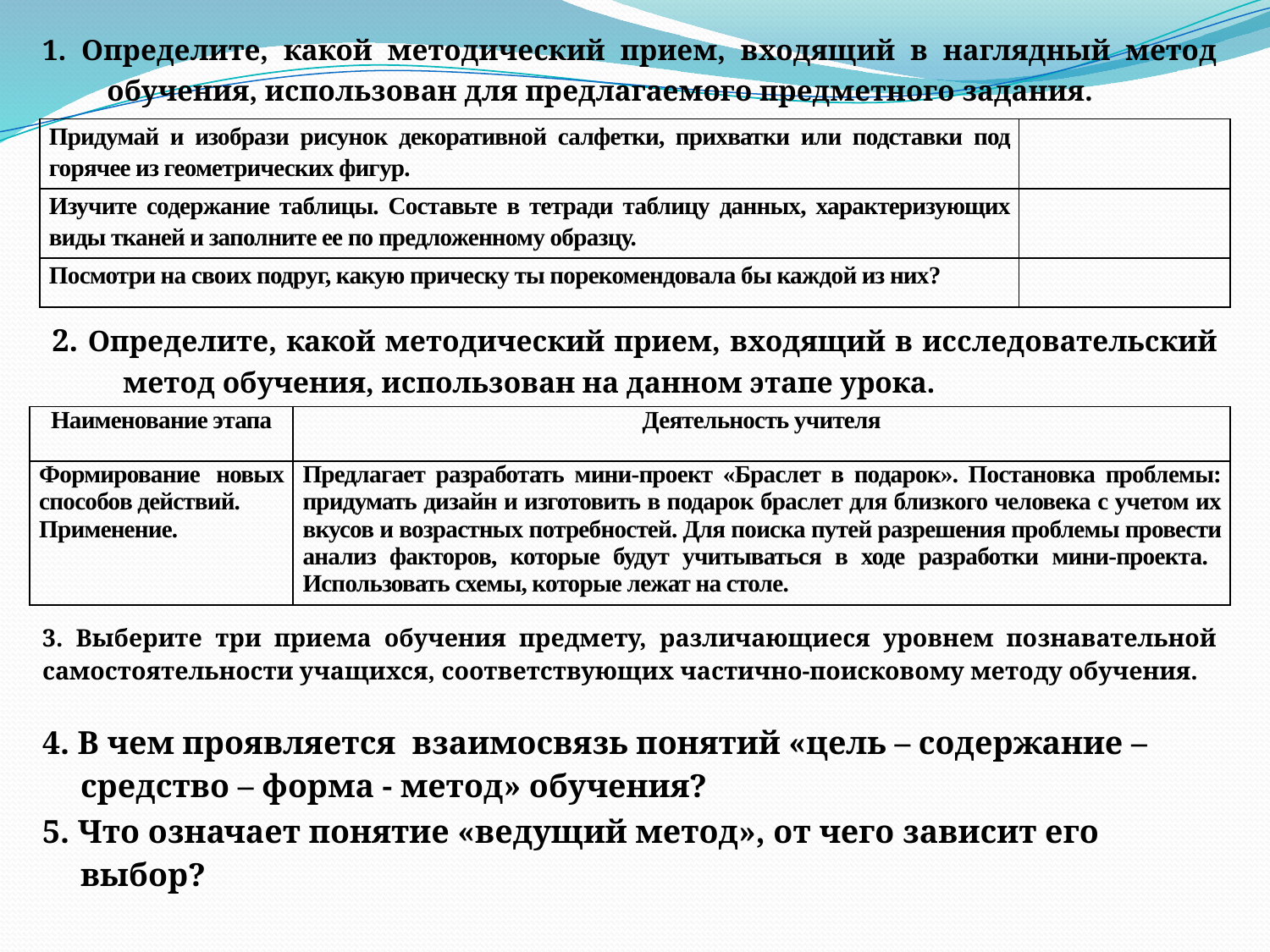

1. Определите, какой методический прием, входящий в наглядный метод обучения, использован для предлагаемого предметного задания.

| Придумай и изобрази рисунок декоративной салфетки, прихватки или подставки под горячее из геометрических фигур. |  |
| --- | --- |
| Изучите содержание таблицы. Составьте в тетради таблицу данных, характеризующих виды тканей и заполните ее по предложенному образцу. |  |
| Посмотри на своих подруг, какую прическу ты порекомендовала бы каждой из них? |  |
2. Определите, какой методический прием, входящий в исследовательский метод обучения, использован на данном этапе урока.

| Наименование этапа | Деятельность учителя |
| --- | --- |
| Формирование новых способов действий. Применение. | Предлагает разработать мини-проект «Браслет в подарок». Постановка проблемы: придумать дизайн и изготовить в подарок браслет для близкого человека с учетом их вкусов и возрастных потребностей. Для поиска путей разрешения проблемы провести анализ факторов, которые будут учитываться в ходе разработки мини-проекта. Использовать схемы, которые лежат на столе. |
3. Выберите три приема обучения предмету, различающиеся уровнем познавательной самостоятельности учащихся, соответствующих частично-поисковому методу обучения.

4. В чем проявляется  взаимосвязь понятий «цель – содержание – средство – форма - метод» обучения?

5. Что означает понятие «ведущий метод», от чего зависит его выбор?